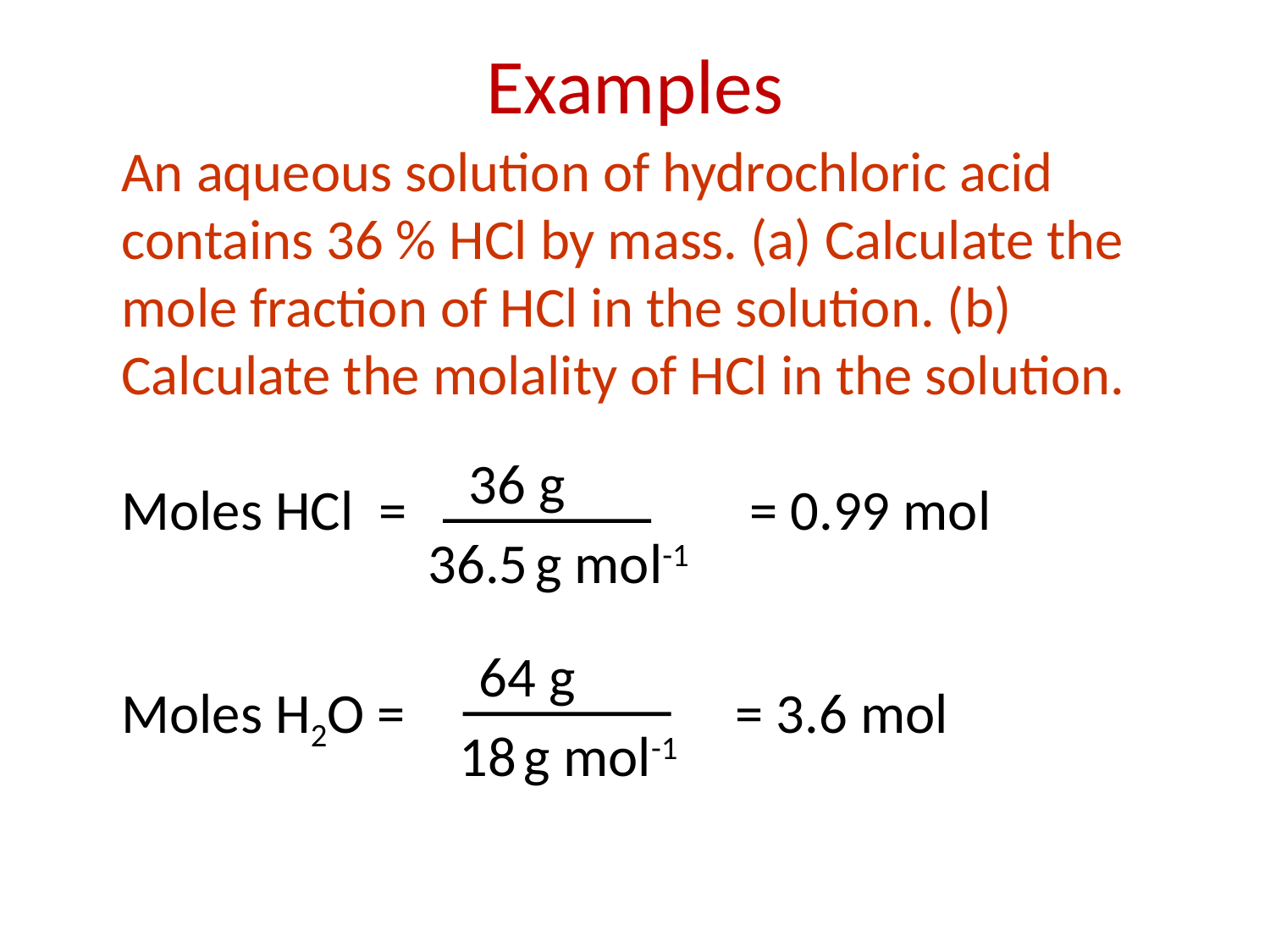

Examples
An aqueous solution of hydrochloric acid contains 36 % HCl by mass. (a) Calculate the mole fraction of HCl in the solution. (b) Calculate the molality of HCl in the solution.

Moles HCl  =                           = 0.99 mol

Moles H2O =                          = 3.6 mol

36 g
  36.5 g mol-1

64 g
  18 g mol-1